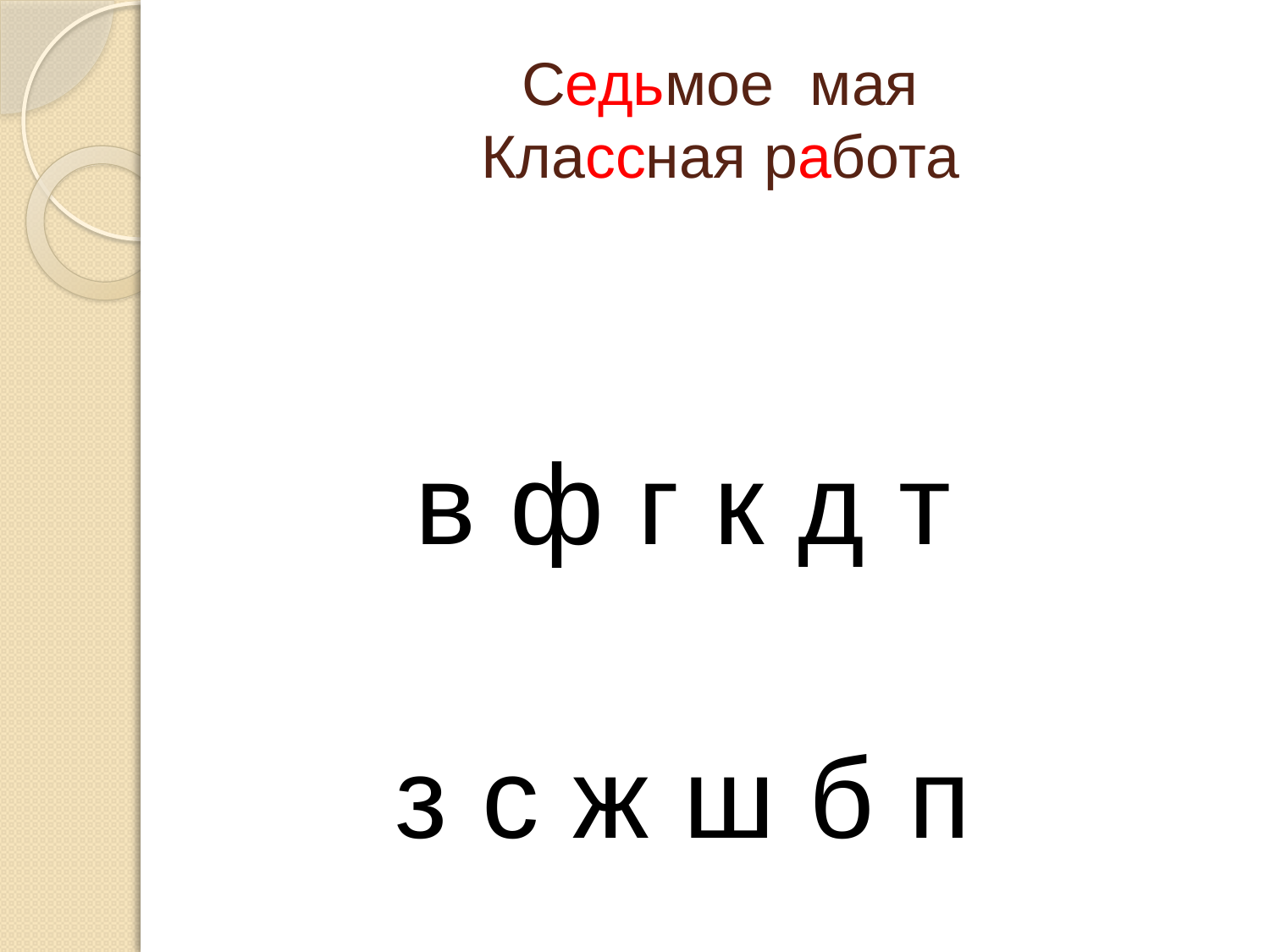

# Седьмое  мая Классная работа

в ф г к д т

з с ж ш б п